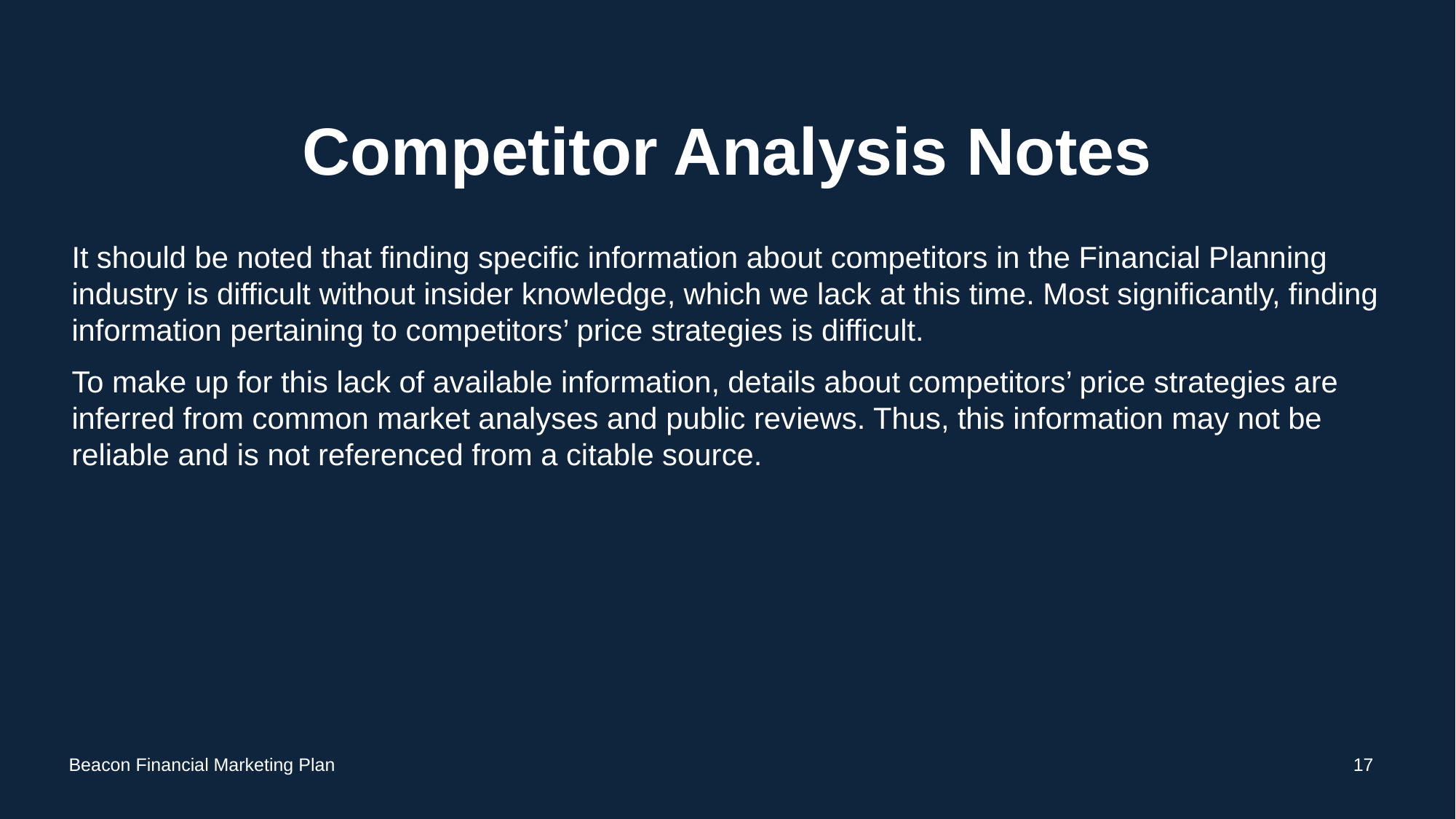

# Competitor Analysis Notes
It should be noted that finding specific information about competitors in the Financial Planning industry is difficult without insider knowledge, which we lack at this time. Most significantly, finding information pertaining to competitors’ price strategies is difficult.
To make up for this lack of available information, details about competitors’ price strategies are inferred from common market analyses and public reviews. Thus, this information may not be reliable and is not referenced from a citable source.
17
Beacon Financial Marketing Plan